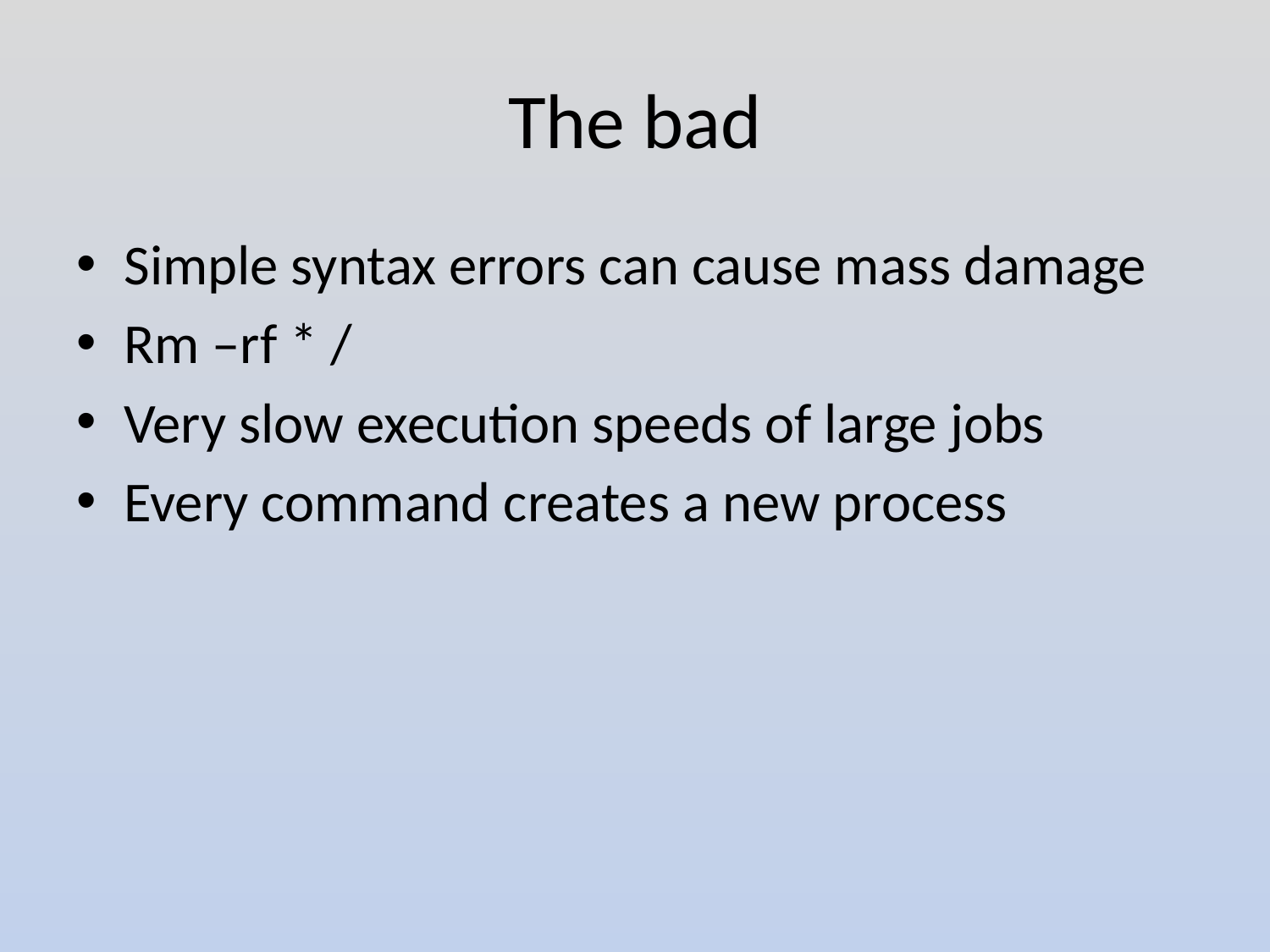

# The bad
Simple syntax errors can cause mass damage
Rm –rf * /
Very slow execution speeds of large jobs
Every command creates a new process